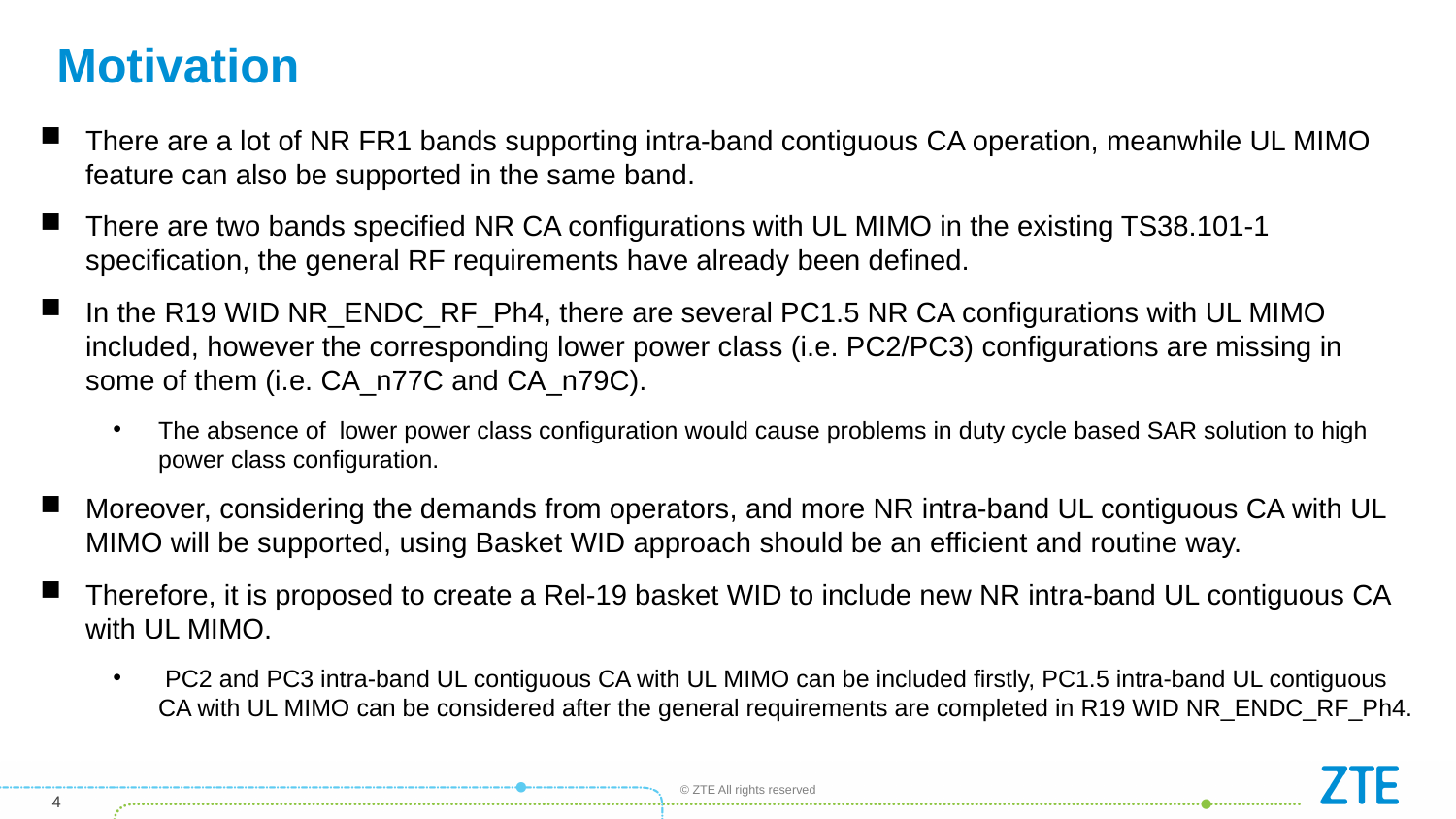

# Motivation
There are a lot of NR FR1 bands supporting intra-band contiguous CA operation, meanwhile UL MIMO feature can also be supported in the same band.
There are two bands specified NR CA configurations with UL MIMO in the existing TS38.101-1 specification, the general RF requirements have already been defined.
In the R19 WID NR_ENDC_RF_Ph4, there are several PC1.5 NR CA configurations with UL MIMO included, however the corresponding lower power class (i.e. PC2/PC3) configurations are missing in some of them (i.e. CA_n77C and CA_n79C).
The absence of  lower power class configuration would cause problems in duty cycle based SAR solution to high power class configuration.
Moreover, considering the demands from operators, and more NR intra-band UL contiguous CA with UL MIMO will be supported, using Basket WID approach should be an efficient and routine way.
Therefore, it is proposed to create a Rel-19 basket WID to include new NR intra-band UL contiguous CA with UL MIMO.
 PC2 and PC3 intra-band UL contiguous CA with UL MIMO can be included firstly, PC1.5 intra-band UL contiguous CA with UL MIMO can be considered after the general requirements are completed in R19 WID NR_ENDC_RF_Ph4.